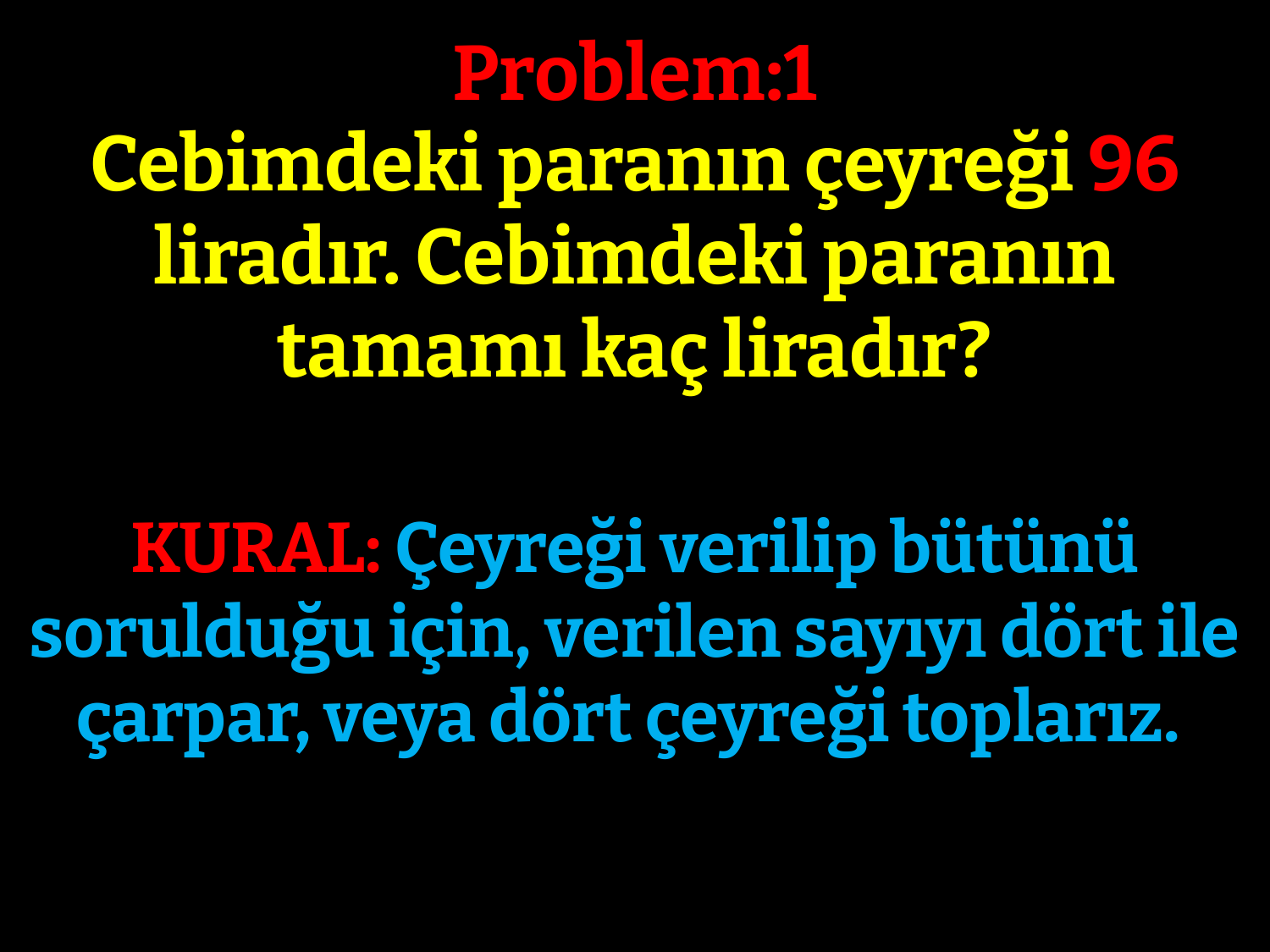

Problem:1
Cebimdeki paranın çeyreği 96 liradır. Cebimdeki paranın tamamı kaç liradır?
#
KURAL: Çeyreği verilip bütünü sorulduğu için, verilen sayıyı dört ile çarpar, veya dört çeyreği toplarız.